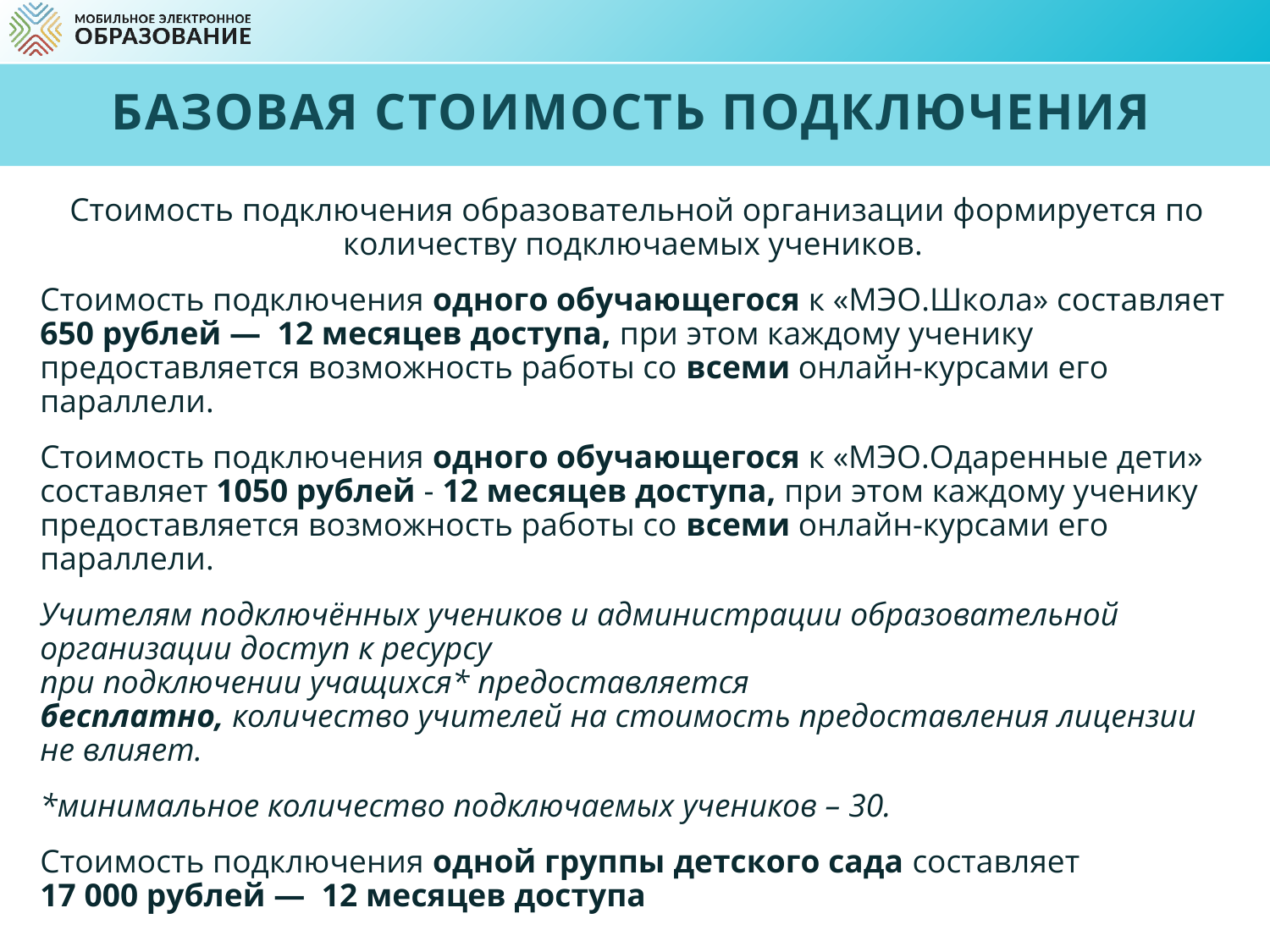

# Базовая Стоимость подключения

Стоимость подключения образовательной организации формируется по количеству подключаемых учеников.
Стоимость подключения одного обучающегося к «МЭО.Школа» составляет 650 рублей —  12 месяцев доступа, при этом каждому ученику предоставляется возможность работы со всеми онлайн-курсами его параллели.
Стоимость подключения одного обучающегося к «МЭО.Одаренные дети» составляет 1050 рублей - 12 месяцев доступа, при этом каждому ученику предоставляется возможность работы со всеми онлайн-курсами его параллели.
Учителям подключённых учеников и администрации образовательной организации доступ к ресурсу
при подключении учащихся* предоставляется
бесплатно, количество учителей на стоимость предоставления лицензии не влияет.
*минимальное количество подключаемых учеников – 30.
Стоимость подключения одной группы детского сада составляет
17 000 рублей —  12 месяцев доступа